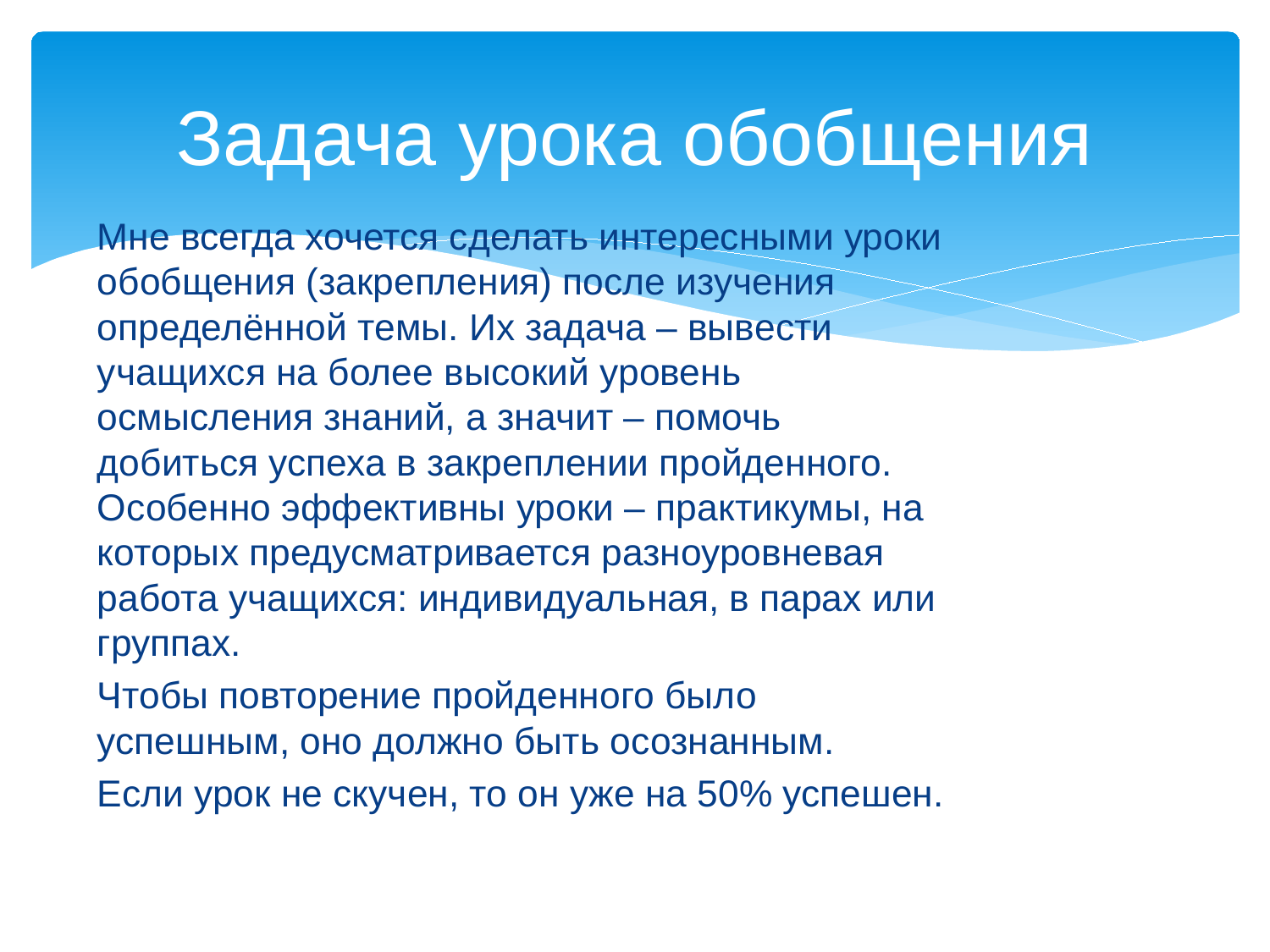

# Задача урока обобщения
Мне всегда хочется сделать интересными уроки обобщения (закрепления) после изучения определённой темы. Их задача – вывести учащихся на более высокий уровень осмысления знаний, а значит – помочь добиться успеха в закреплении пройденного. Особенно эффективны уроки – практикумы, на которых предусматривается разноуровневая работа учащихся: индивидуальная, в парах или группах.
Чтобы повторение пройденного было успешным, оно должно быть осознанным.
Если урок не скучен, то он уже на 50% успешен.